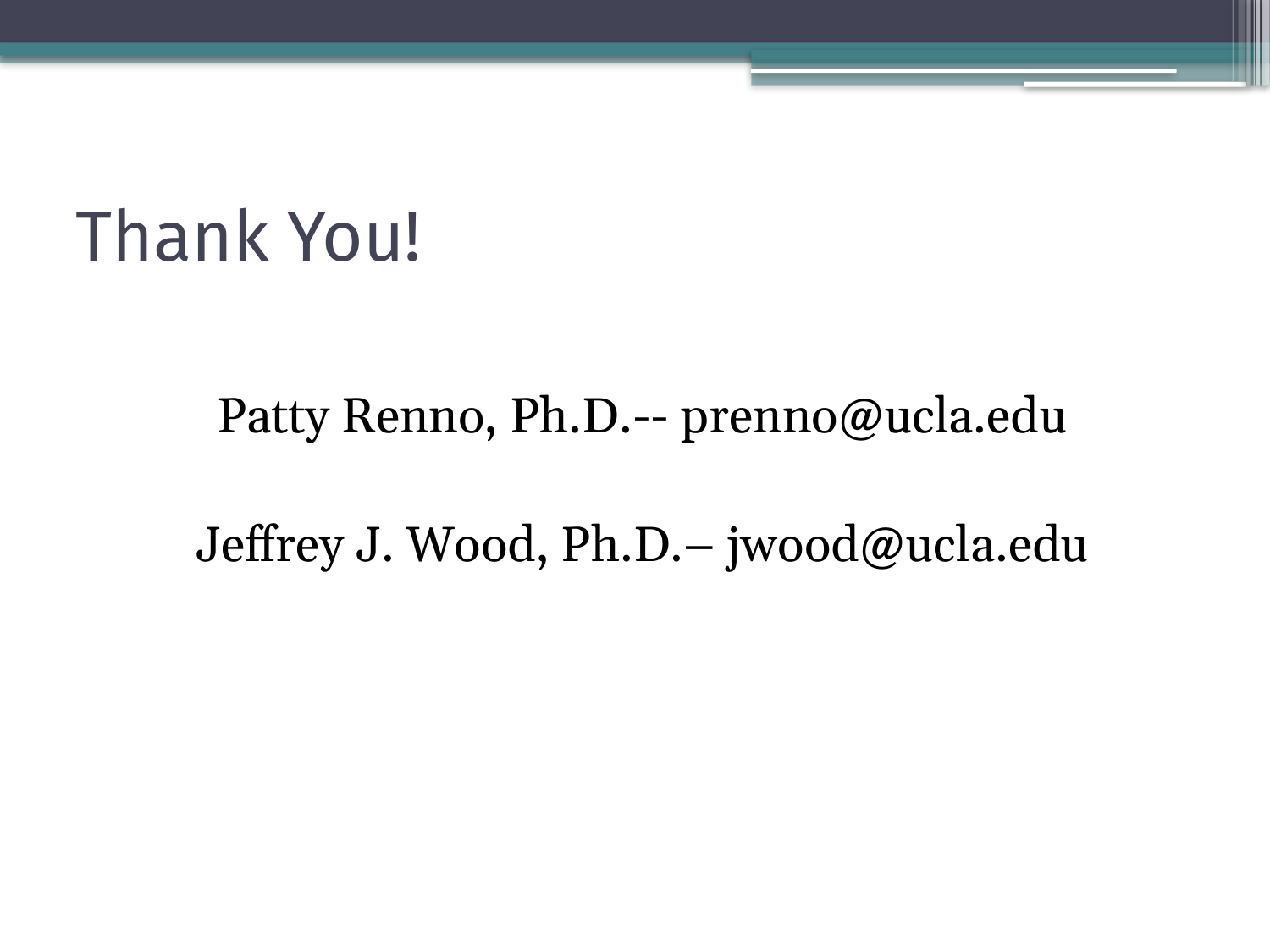

# Thank You!

Patty Renno, Ph.D.-- prenno@ucla.edu

Jeffrey J. Wood, Ph.D.– jwood@ucla.edu